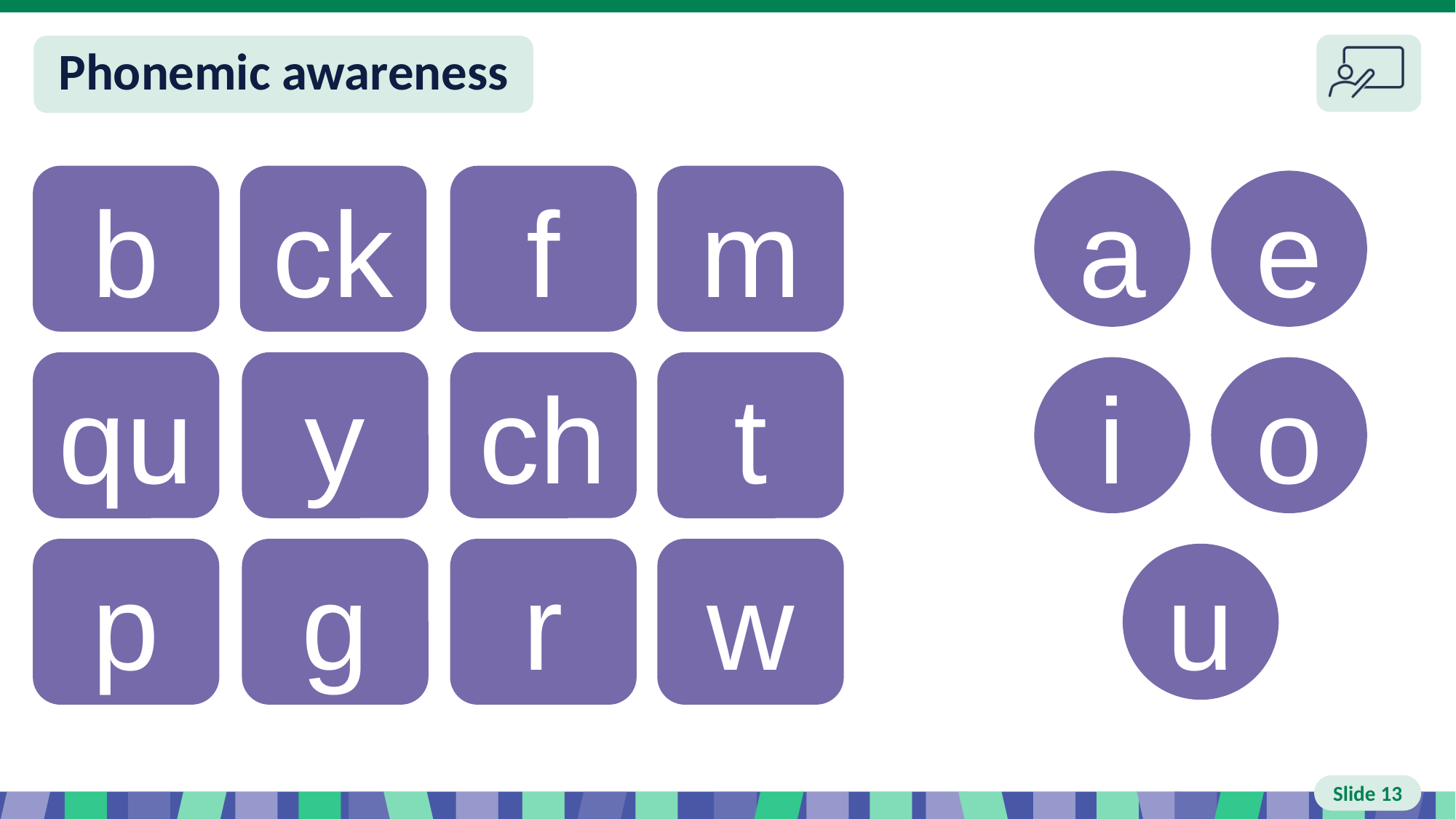

# Slide 13 Phonemic awareness
b
ck
f
m
a
e
qu
y
ch
t
i
o
p
g
r
w
u